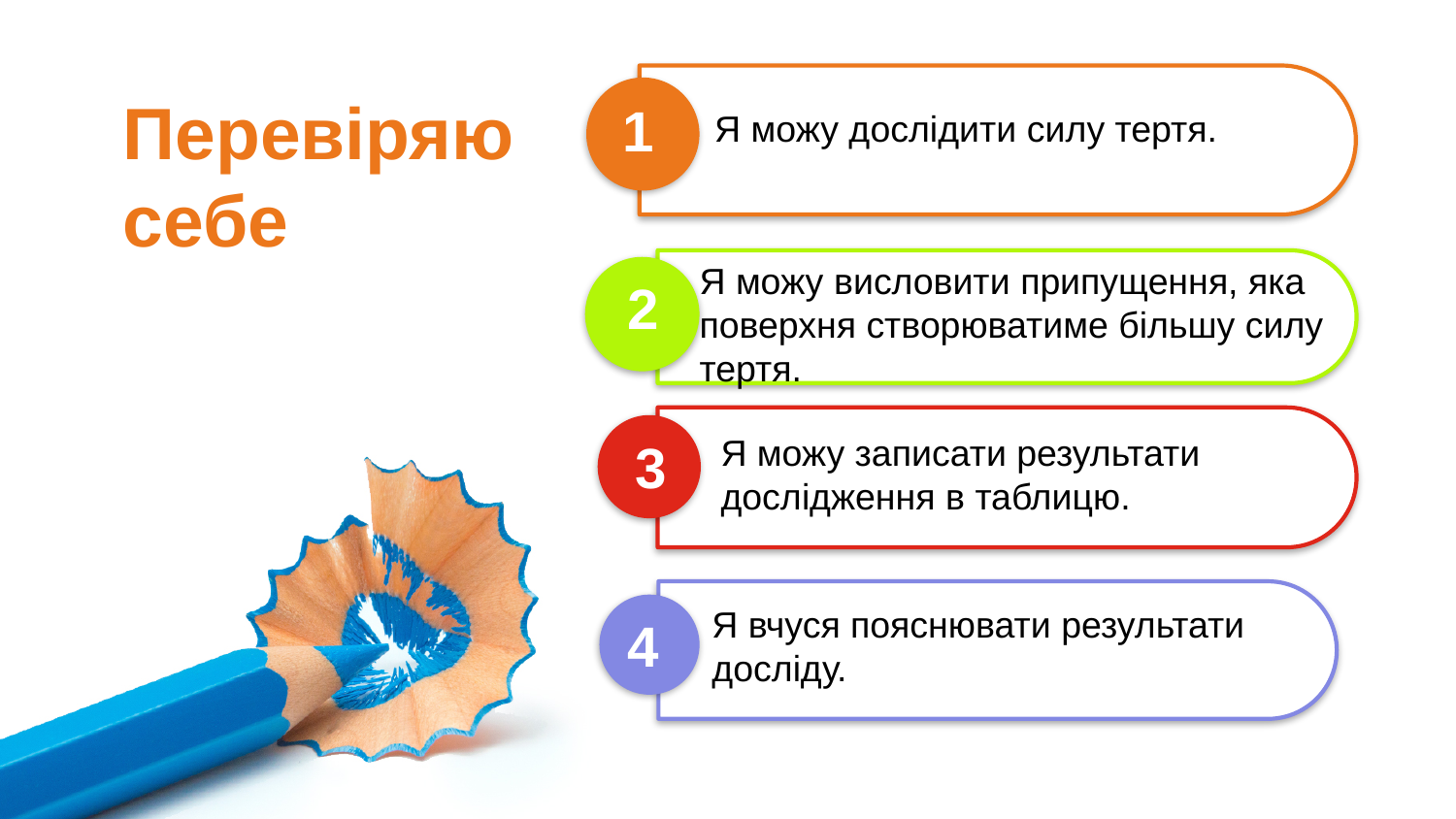

Перевіряю себе

1
Я можу дослідити силу тертя.

Я можу висловити припущення, яка
поверхня створюватиме більшу силу
тертя.

2

Я можу записати результати
дослідження в таблицю.
3

Я вчуся пояснювати результати
досліду.

4